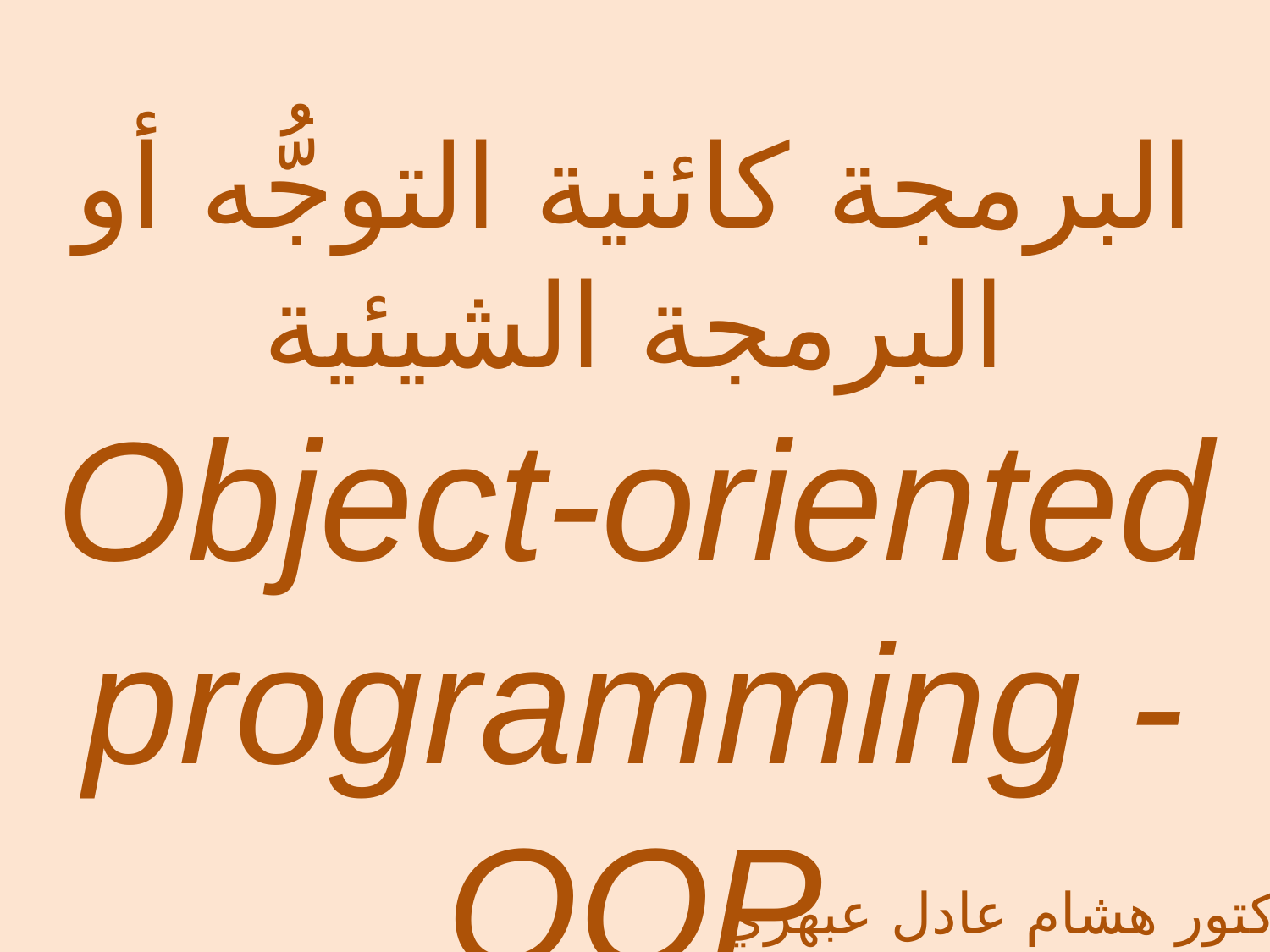

البرمجة كائنية التوجُّه أو البرمجة الشيئية
Object-oriented programming - OOP
الدكتور هشام عادل عبهري